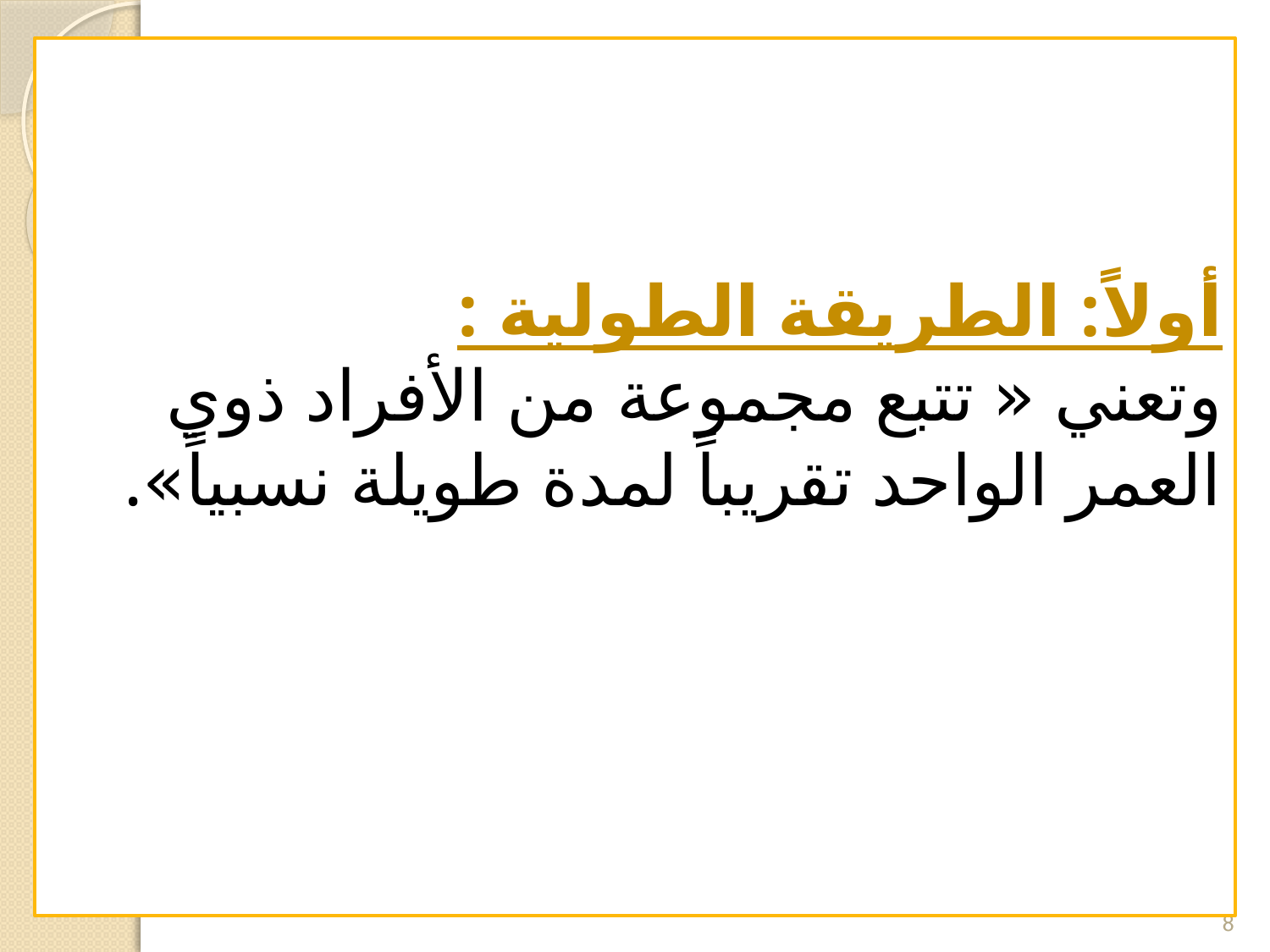

# أولاً: الطريقة الطولية : وتعني « تتبع مجموعة من الأفراد ذوي العمر الواحد تقريباً لمدة طويلة نسبياً».
8